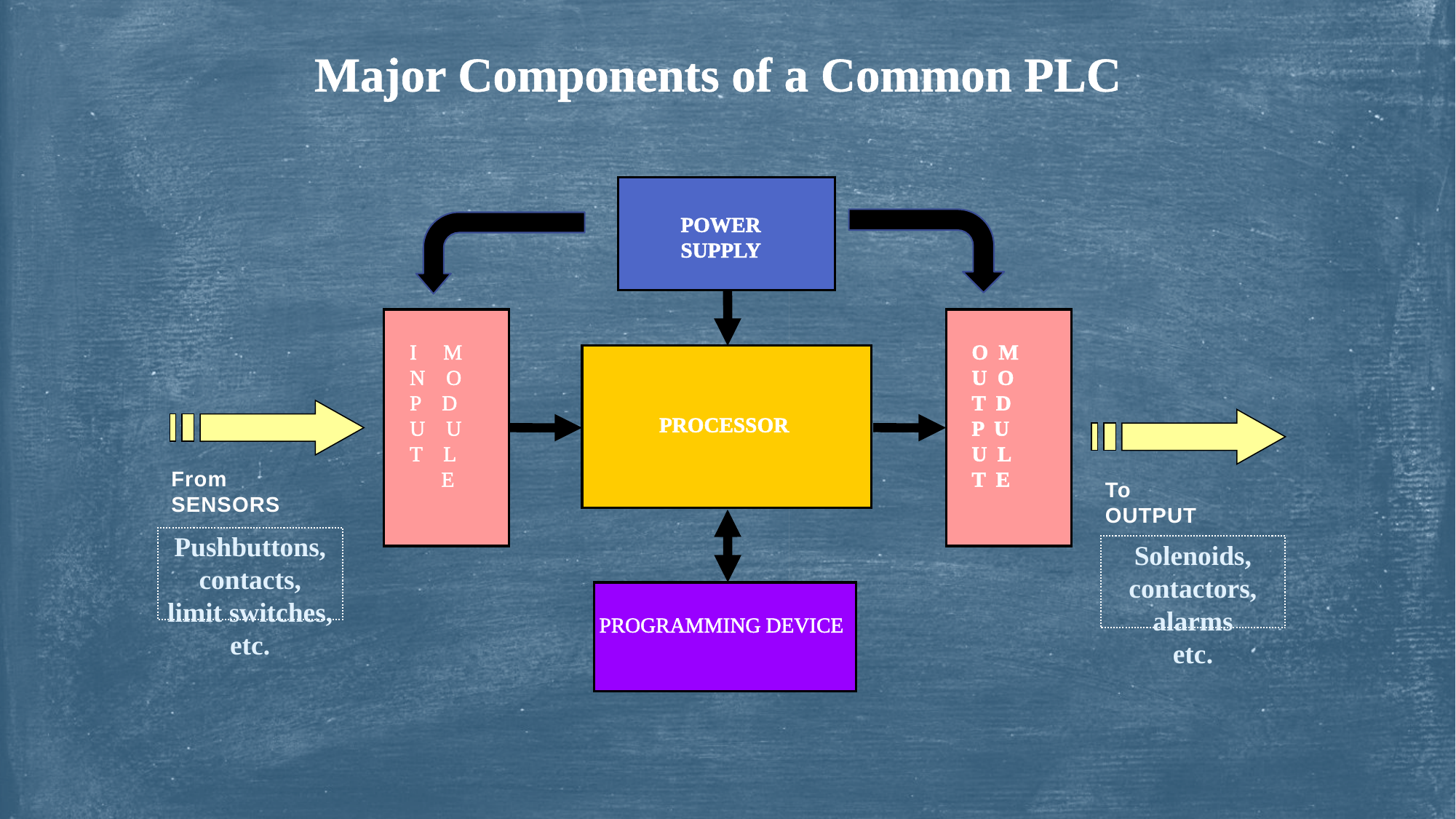

Major Components of a Common PLC

POWER
SUPPLY

I     M
N    O
P    D
U    U
T    L
      E

O  M
U  O
T  D
P  U
U  L
T  E

PROCESSOR

From SENSORS

Pushbuttons,
contacts,
limit switches,
etc.

To
OUTPUT

Solenoids, contactors, alarms
etc.

PROGRAMMING DEVICE